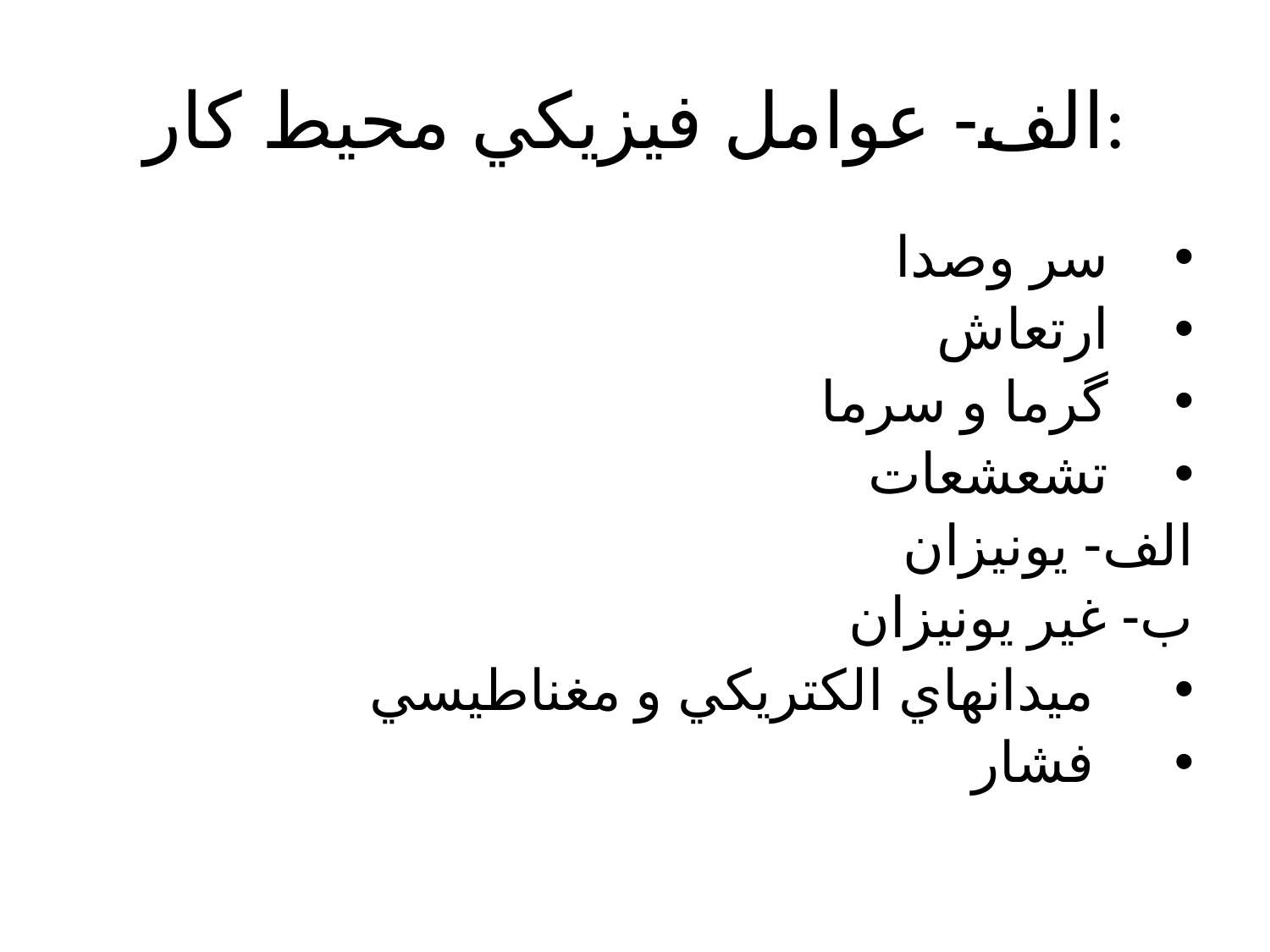

# الف- عوامل فيزيكي محيط كار:
سر وصدا
ارتعاش
گرما و سرما
تشعشعات
الف- يونيزان
ب- غير يونيزان
 ميدانهاي الكتريكي و مغناطيسي
 فشار